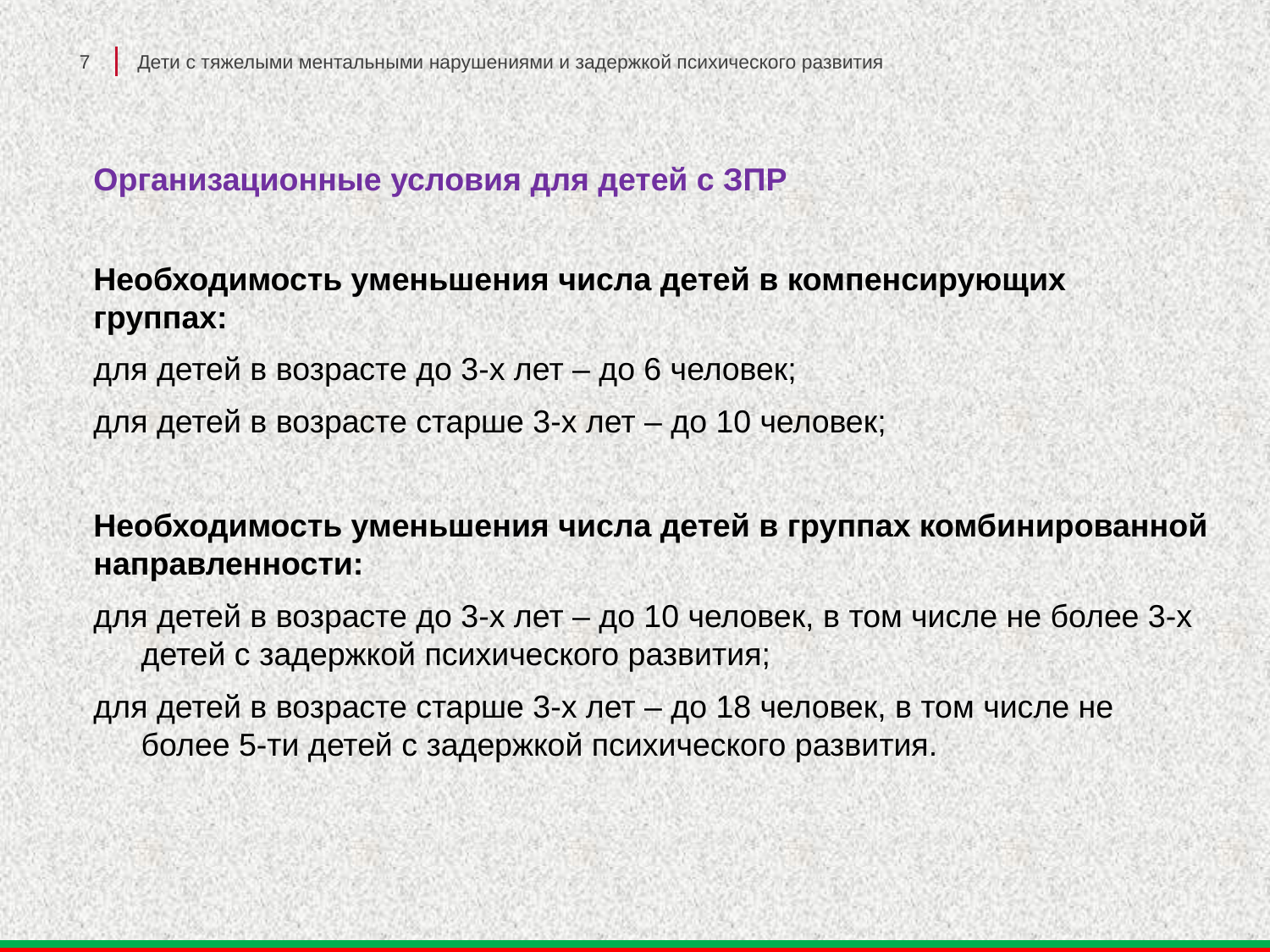

7
Дети с тяжелыми ментальными нарушениями и задержкой психического развития

Необходимость уменьшения числа детей в компенсирующих группах:
для детей в возрасте до 3-х лет – до 6 человек;
для детей в возрасте старше 3-х лет – до 10 человек;

Необходимость уменьшения числа детей в группах комбинированной направленности:
для детей в возрасте до 3-х лет – до 10 человек, в том числе не более 3-х детей с задержкой психического развития;
для детей в возрасте старше 3-х лет – до 18 человек, в том числе не более 5-ти детей с задержкой психического развития.
# Организационные условия для детей с ЗПР